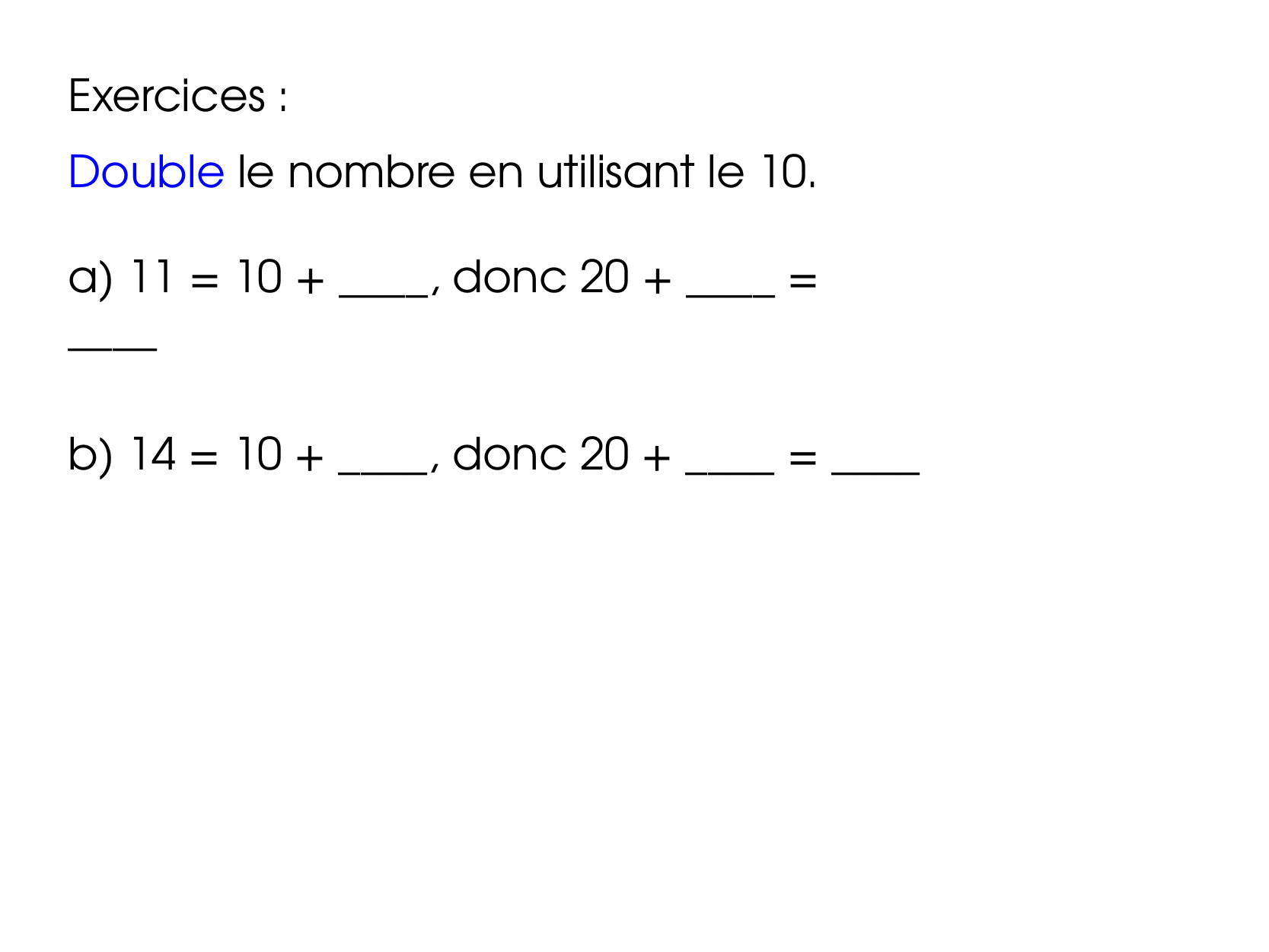

Exercices :
Double le nombre en utilisant le 10.
a) 11 = 10 + ____, donc 20 + ____ = ____
b) 14 = 10 + ____, donc 20 + ____ = ____